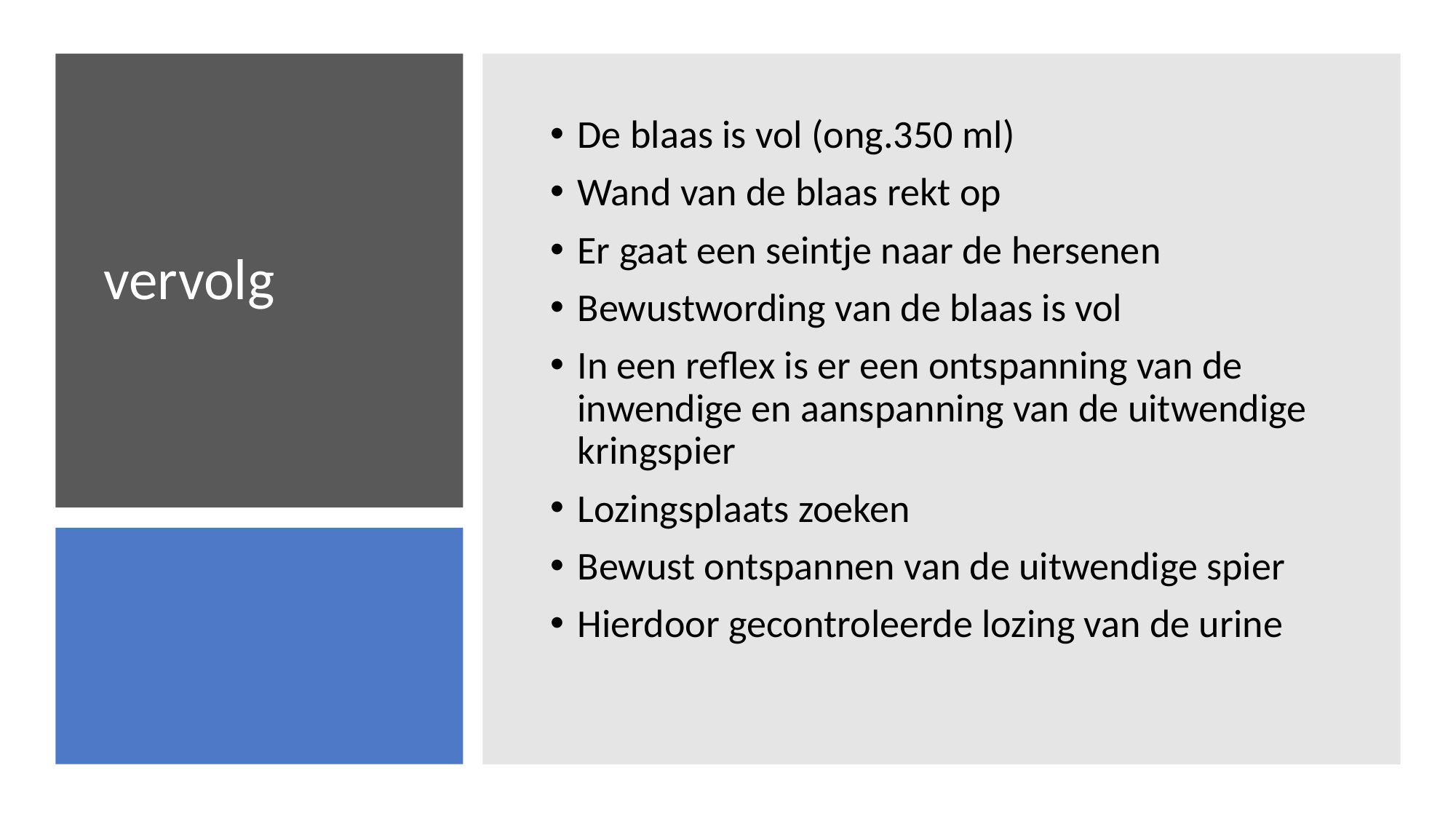

De blaas is vol (ong.350 ml)
Wand van de blaas rekt op
Er gaat een seintje naar de hersenen
Bewustwording van de blaas is vol
In een reflex is er een ontspanning van de inwendige en aanspanning van de uitwendige kringspier
Lozingsplaats zoeken
Bewust ontspannen van de uitwendige spier
Hierdoor gecontroleerde lozing van de urine

vervolg